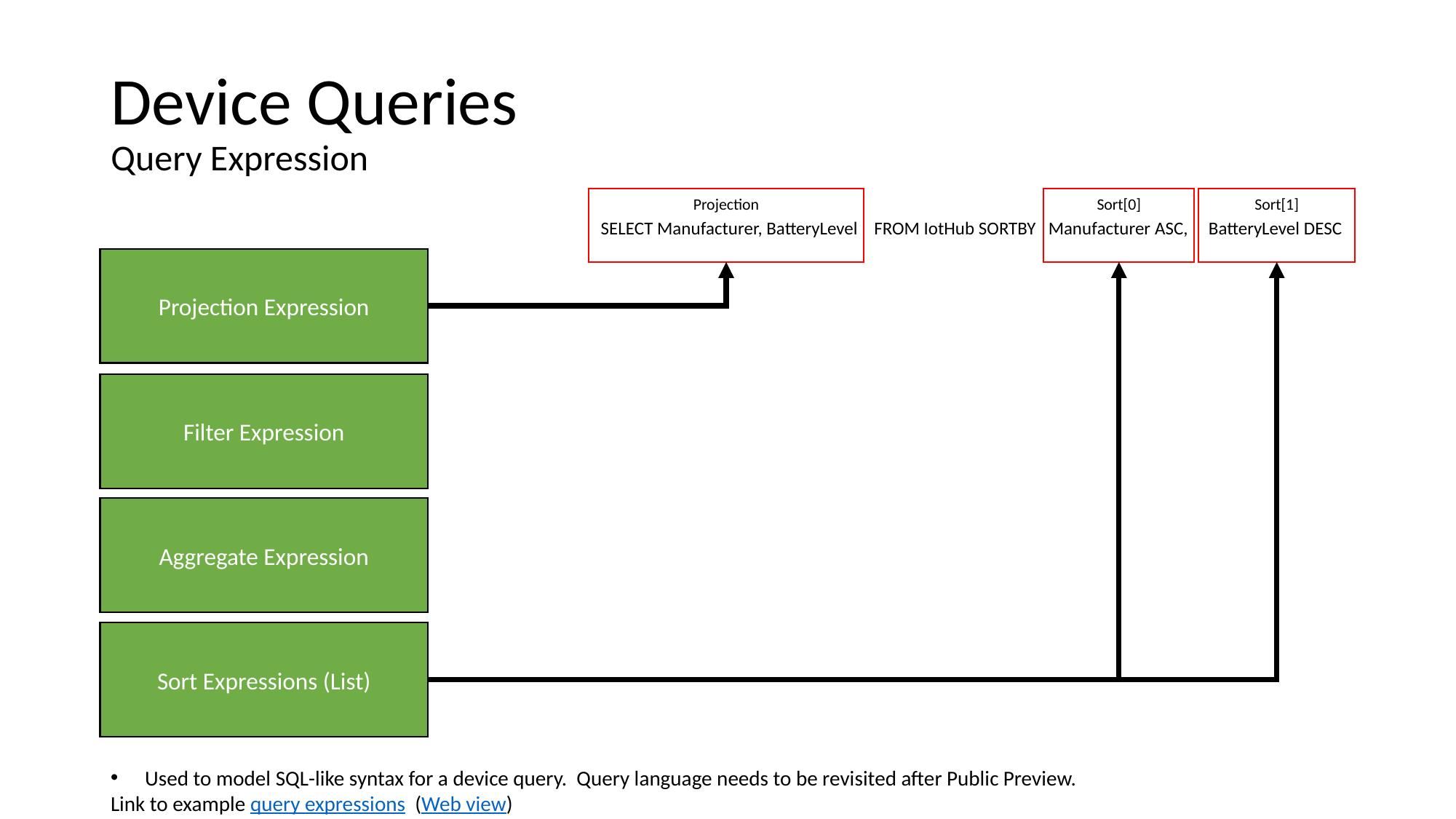

# Device Queries Query Expression
Projection
Sort[0]
Sort[1]
SELECT Manufacturer, BatteryLevel    FROM IotHub SORTBY   Manufacturer ASC,     BatteryLevel DESC
Projection Expression
Filter Expression
Aggregate Expression
Sort Expressions (List)
Used to model SQL-like syntax for a device query.  Query language needs to be revisited after Public Preview.
Link to example query expressions  (Web view)